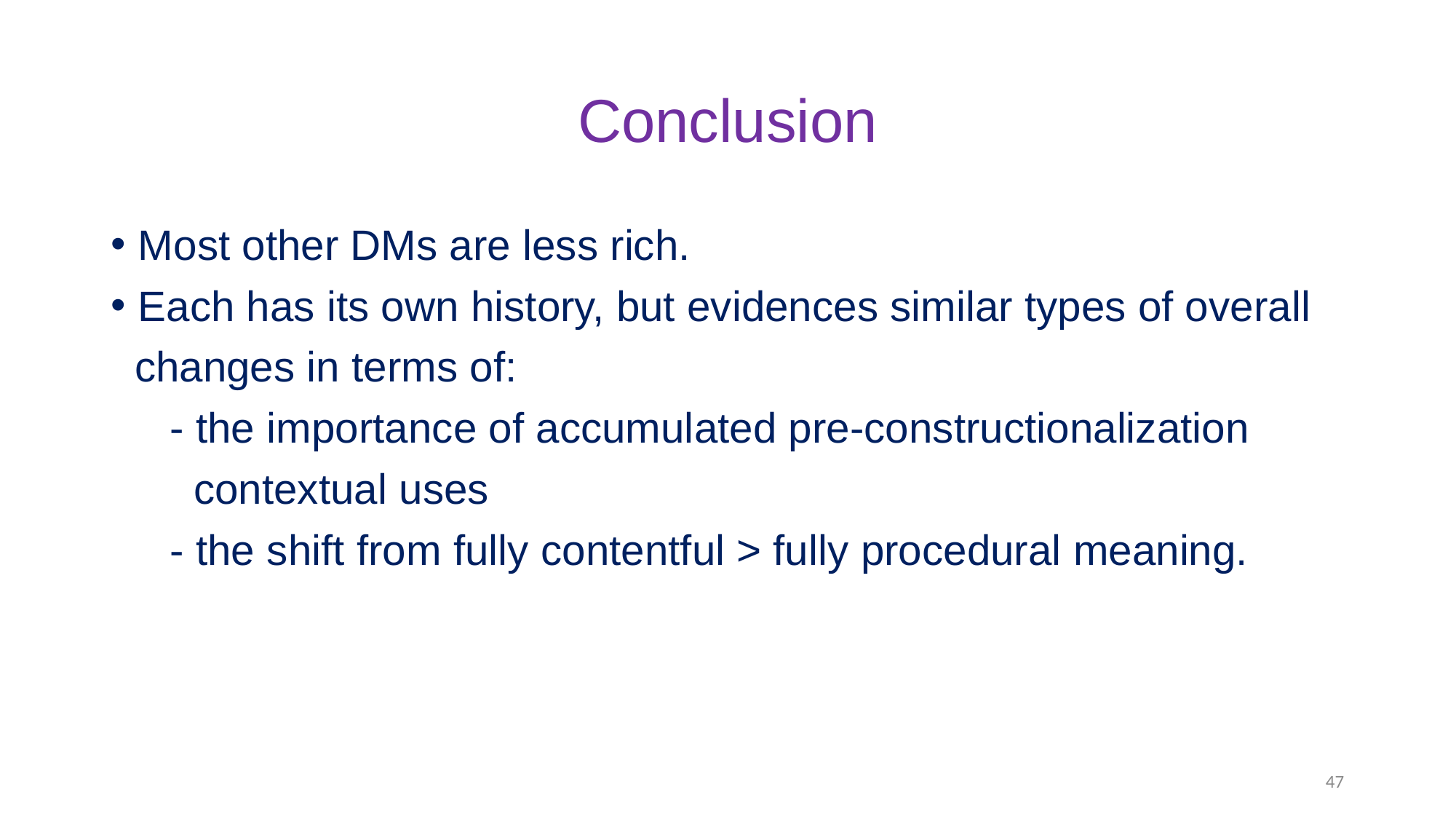

# Conclusion
Most other DMs are less rich.
Each has its own history, but evidences similar types of overall
  changes in terms of:
     - the importance of accumulated pre-constructionalization
       contextual uses
     - the shift from fully contentful > fully procedural meaning.

47